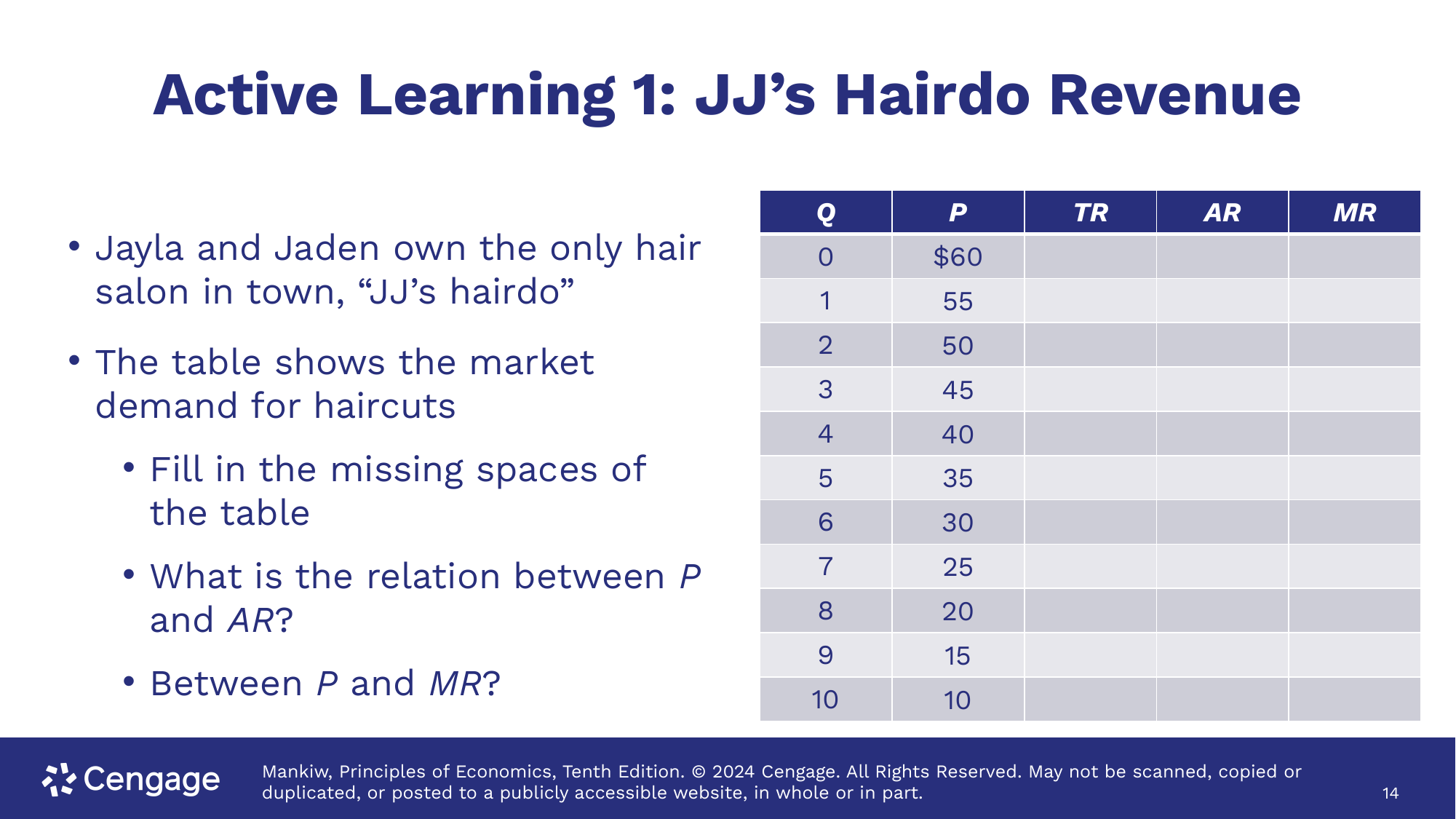

# Active Learning 1: JJ’s Hairdo Revenue
| Q | P | TR | AR | MR |
| --- | --- | --- | --- | --- |
| 0 | $60 |  |  |  |
| 1 | 55 |  |  |  |
| 2 | 50 |  |  |  |
| 3 | 45 |  |  |  |
| 4 | 40 |  |  |  |
| 5 | 35 |  |  |  |
| 6 | 30 |  |  |  |
| 7 | 25 |  |  |  |
| 8 | 20 |  |  |  |
| 9 | 15 |  |  |  |
| 10 | 10 |  |  |  |
Jayla and Jaden own the only hair salon in town, “JJ’s hairdo”
The table shows the market demand for haircuts
Fill in the missing spaces of the table
What is the relation between P and AR?
Between P and MR?